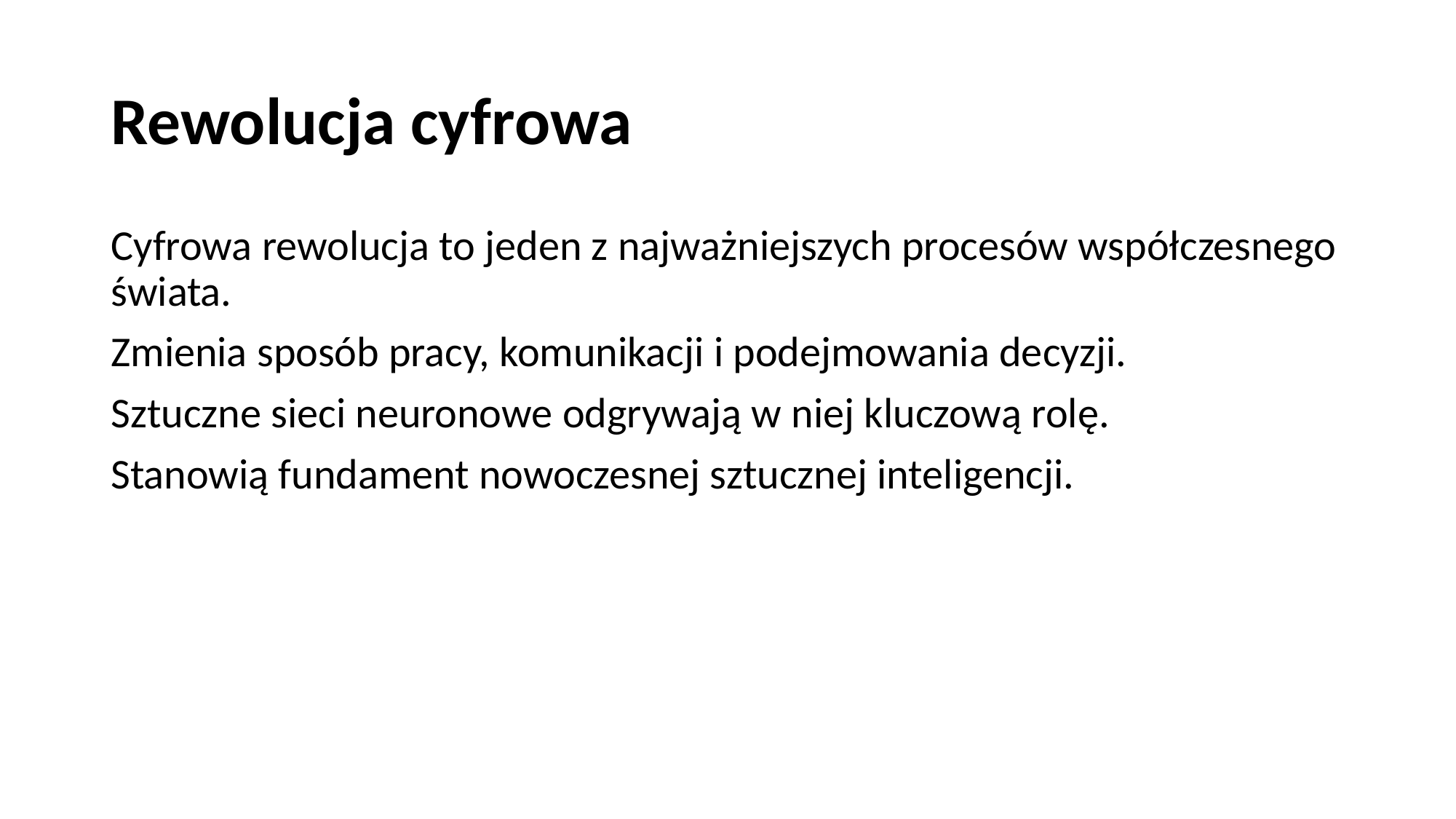

# Rewolucja cyfrowa
Cyfrowa rewolucja to jeden z najważniejszych procesów współczesnego świata.
Zmienia sposób pracy, komunikacji i podejmowania decyzji.
Sztuczne sieci neuronowe odgrywają w niej kluczową rolę.
Stanowią fundament nowoczesnej sztucznej inteligencji.